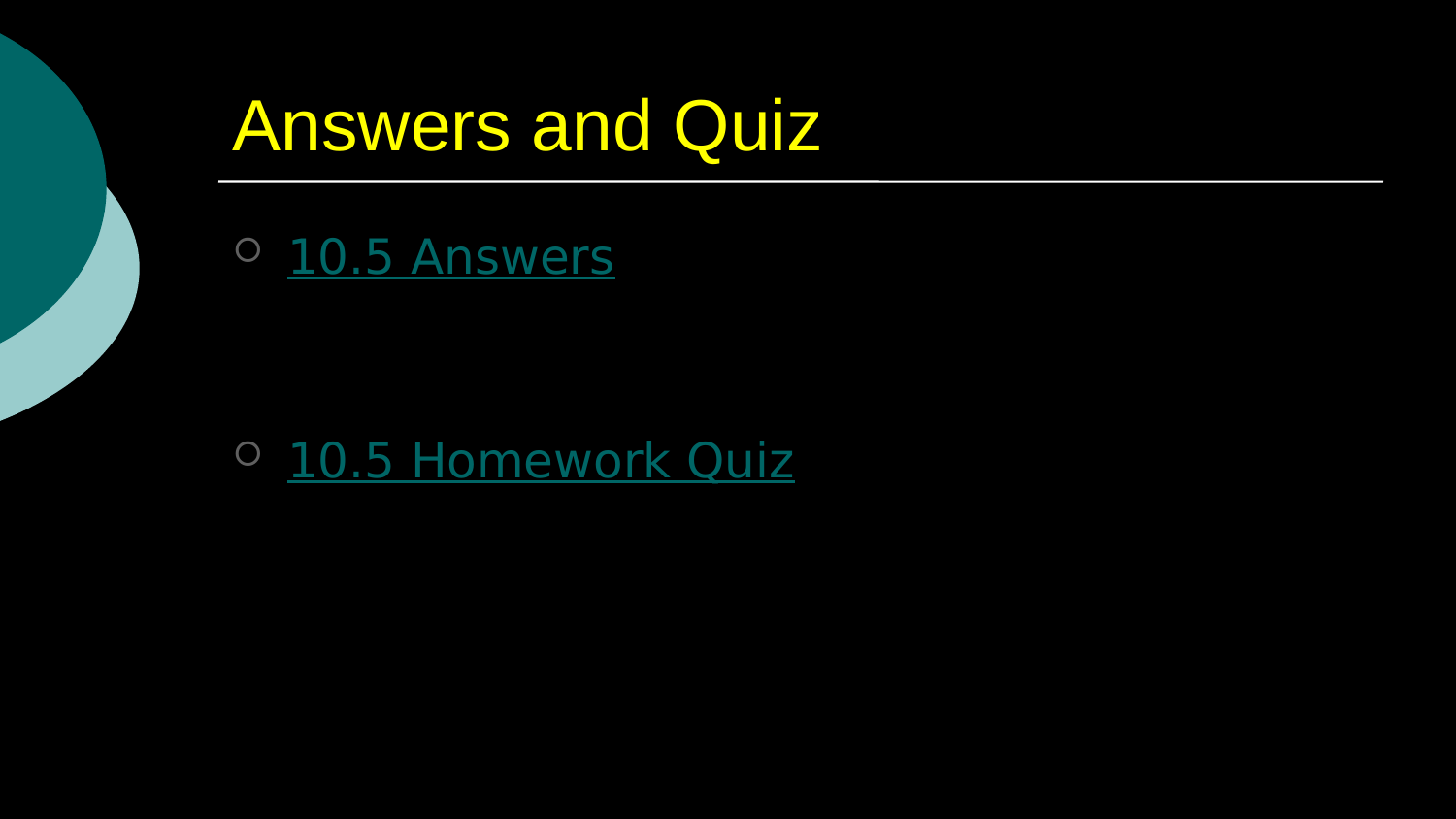

# Answers and Quiz
10.5 Answers

10.5 Homework Quiz